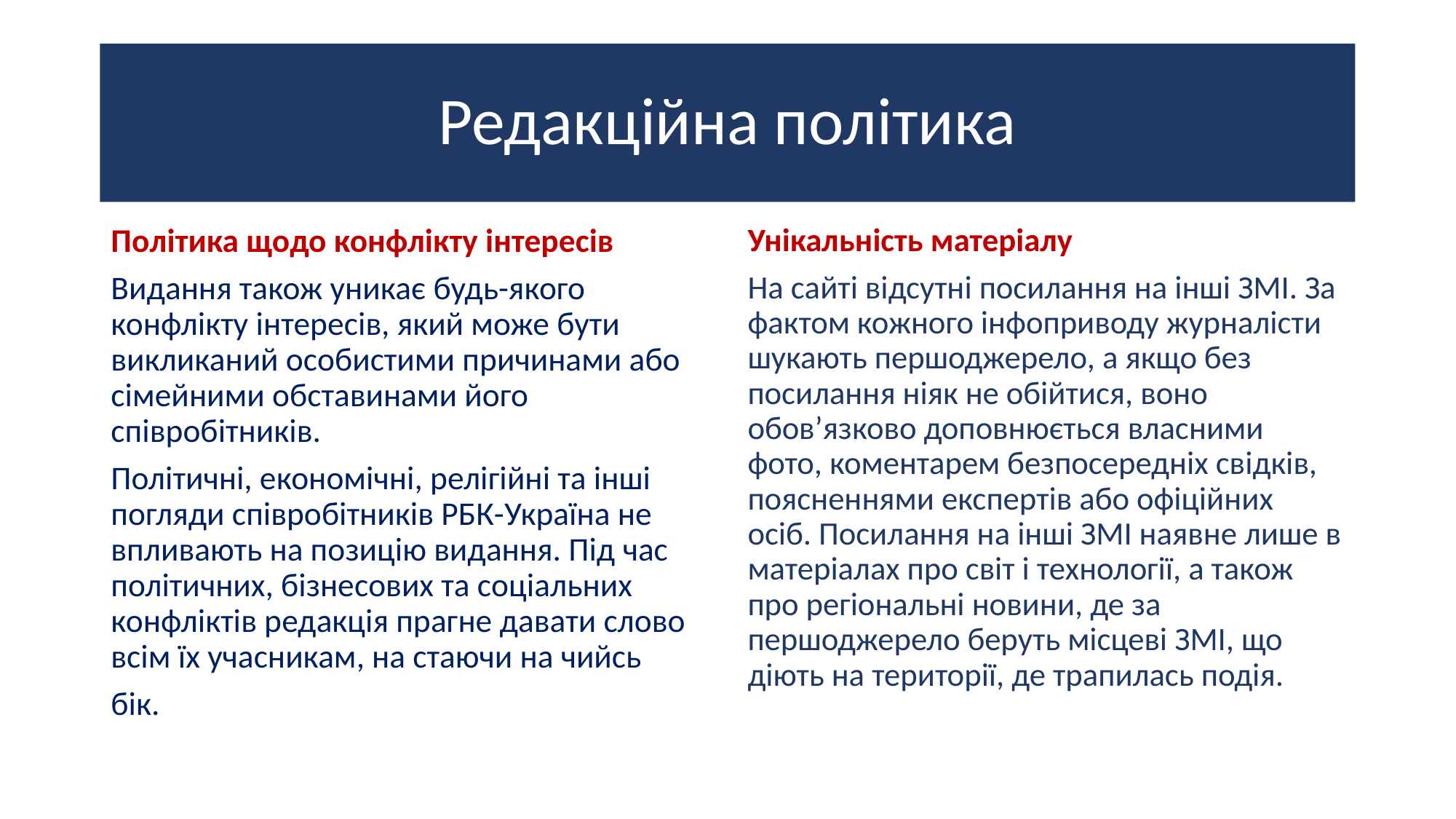

# Редакційна політика
Політика щодо конфлікту інтересів
Видання також уникає будь-якого конфлікту інтересів, який може бути викликаний особистими причинами або сімейними обставинами його співробітників.
Політичні, економічні, релігійні та інші погляди співробітників РБК-Україна не впливають на позицію видання. Під час політичних, бізнесових та соціальних конфліктів редакція прагне давати слово всім їх учасникам, на стаючи на чийсь
бік.
Унікальність матеріалу
На сайті відсутні посилання на інші ЗМІ. За фактом кожного інфоприводу журналісти шукають першоджерело, а якщо без посилання ніяк не обійтися, воно обов’язково доповнюється власними фото, коментарем безпосередніх свідків, поясненнями експертів або офіційних осіб. Посилання на інші ЗМІ наявне лише в матеріалах про світ і технології, а також про регіональні новини, де за першоджерело беруть місцеві ЗМІ, що діють на території, де трапилась подія.